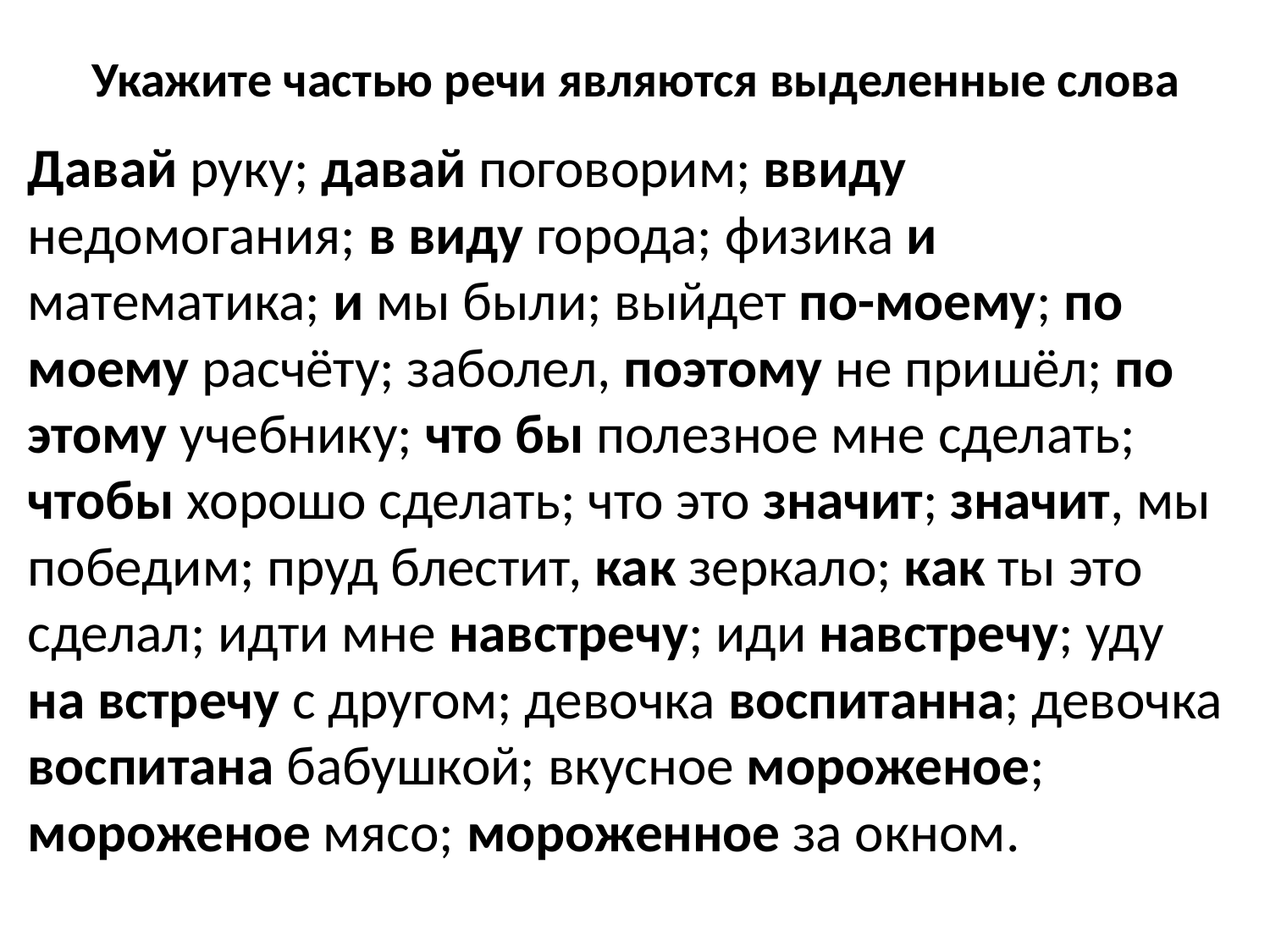

# Укажите частью речи являются выделенные слова
Давай руку; давай поговорим; ввиду недомогания; в виду города; физика и математика; и мы были; выйдет по-моему; по моему расчёту; заболел, поэтому не пришёл; по этому учебнику; что бы полезное мне сделать; чтобы хорошо сделать; что это значит; значит, мы победим; пруд блестит, как зеркало; как ты это сделал; идти мне навстречу; иди навстречу; уду на встречу с другом; девочка воспитанна; девочка воспитана бабушкой; вкусное мороженое; мороженое мясо; мороженное за окном.